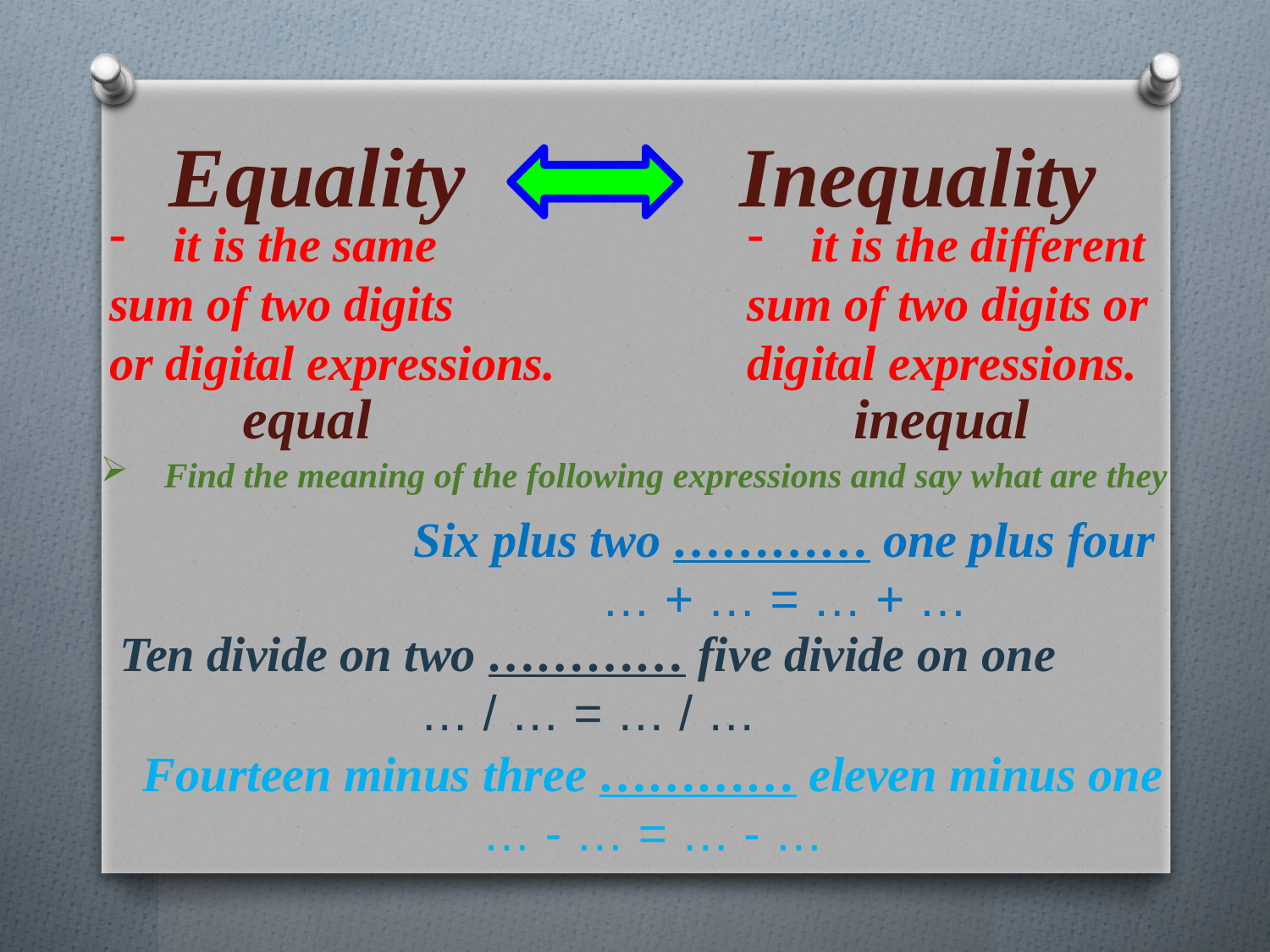

Equality
Inequality

it is the same
sum of two digits
or digital expressions.
it is the different
sum of two digits or
digital expressions.
equal
inequal
Find the meaning of the following expressions and say what are they
Six plus two ………… one plus four
… + … = … + …
Ten divide on two ………… five divide on one
… / … = … / …
Fourteen minus three ………… eleven minus one
… - … = … - …